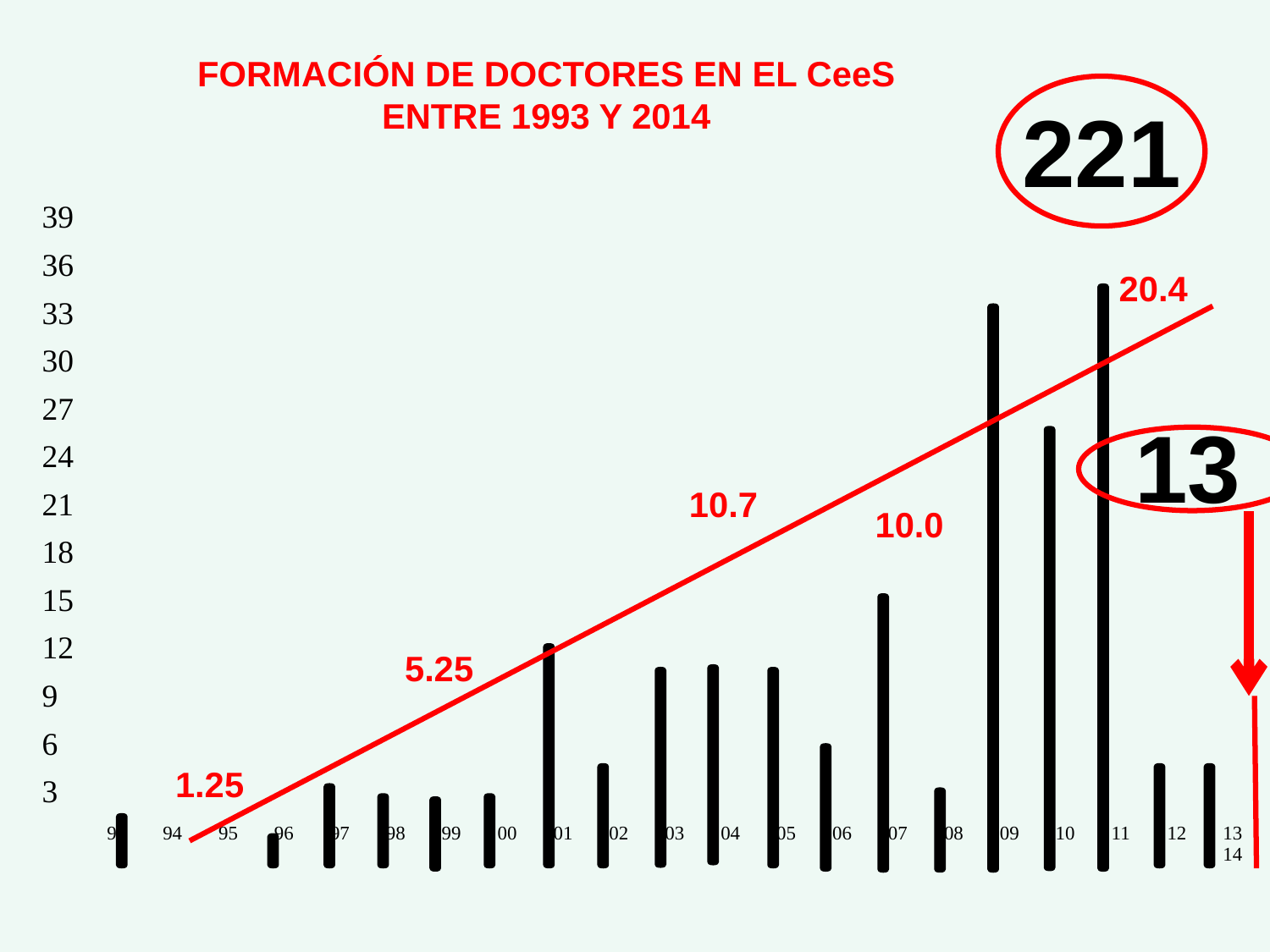

FORMACIÓN DE DOCTORES EN EL CeeS
ENTRE 1993 Y 2014

221
|  |  |  |  |  |  |  |  |  |  |  |  |  |  |  |  |  |  |  |  |  |  |
| --- | --- | --- | --- | --- | --- | --- | --- | --- | --- | --- | --- | --- | --- | --- | --- | --- | --- | --- | --- | --- | --- |
|  |  |  |  |  |  |  |  |  |  |  |  |  |  |  |  |  |  |  |  |  |  |
| 39 |  |  |  |  |  |  |  |  |  |  |  |  |  |  |  |  |  |  |  |  |  |
| 36 |  |  |  |  |  |  |  |  |  |  |  |  |  |  |  |  |  |  |  |  |  |
| 33 |  |  |  |  |  |  |  |  |  |  |  |  |  |  |  |  |  |  |  |  |  |
| 30 |  |  |  |  |  |  |  |  |  |  |  |  |  |  |  |  |  |  |  |  |  |
| 27 |  |  |  |  |  |  |  |  |  |  |  |  |  |  |  |  |  |  |  |  |  |
| 24 |  |  |  |  |  |  |  |  |  |  |  |  |  |  |  |  |  |  |  |  |  |
| 21 |  |  |  |  |  |  |  |  |  |  |  |  |  |  |  |  |  |  |  |  |  |
| 18 |  |  |  |  |  |  |  |  |  |  |  |  |  |  |  |  |  |  |  |  |  |
| 15 |  |  |  |  |  |  |  |  |  |  |  |  |  |  |  |  |  |  |  |  |  |
| 12 |  |  |  |  |  |  |  |  |  |  |  |  |  |  |  |  |  |  |  |  |  |
| 9 |  |  |  |  |  |  |  |  |  |  |  |  |  |  |  |  |  |  |  |  |  |
| 6 |  |  |  |  |  |  |  |  |  |  |  |  |  |  |  |  |  |  |  |  |  |
| 3 |  |  |  |  |  |  |  |  |  |  |  |  |  |  |  |  |  |  |  |  |  |
|  | 93 | 94 | 95 | 96 | 97 | 98 | 99 | 00 | 01 | 02 | 03 | 04 | 05 | 06 | 07 | 08 | 09 | 10 | 11 | 12 | 13 14 |
20.4
10.7
10.0
5.25
1.25

 13